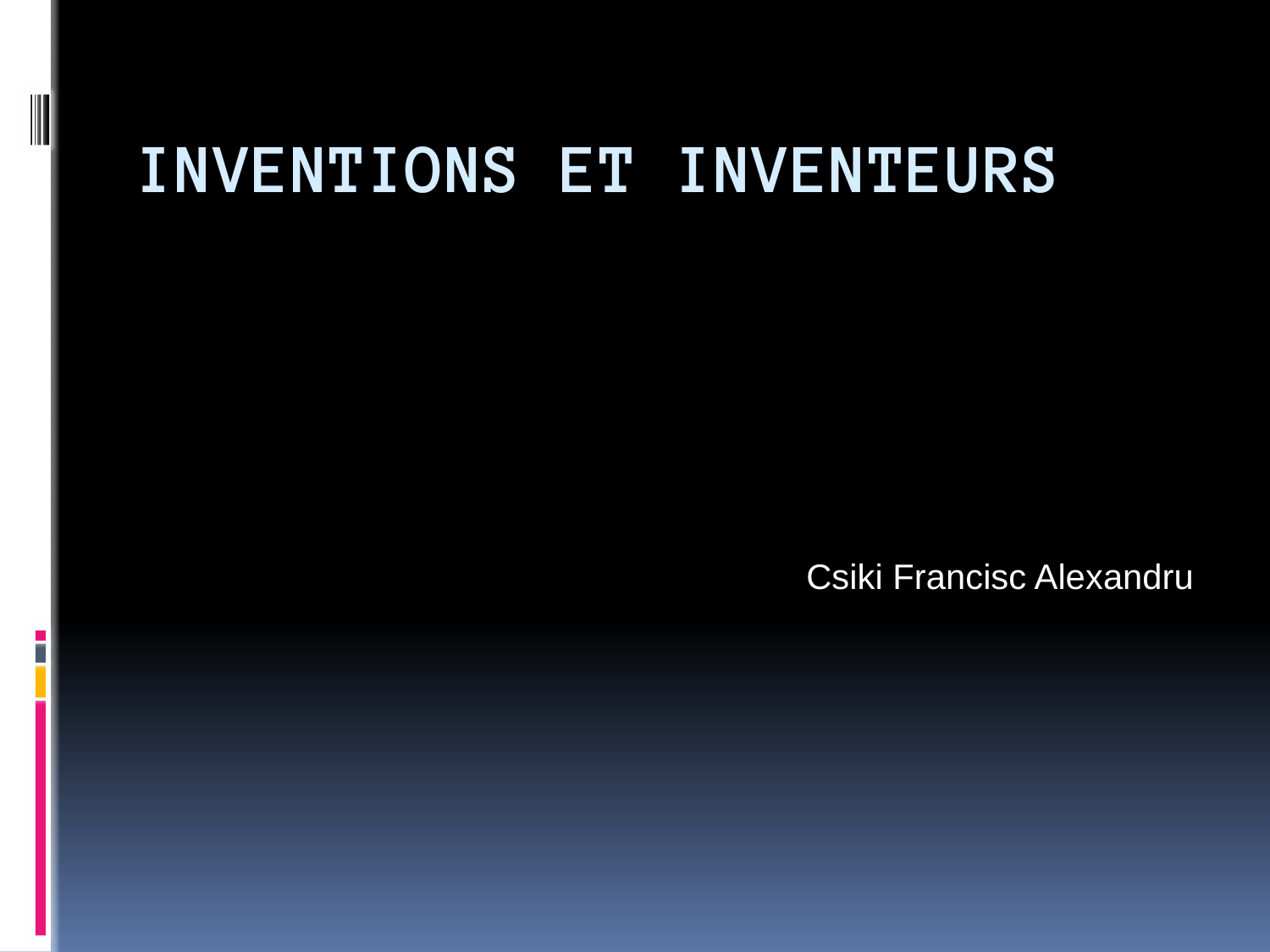

# Inventions et Inventeurs
Csiki Francisc Alexandru